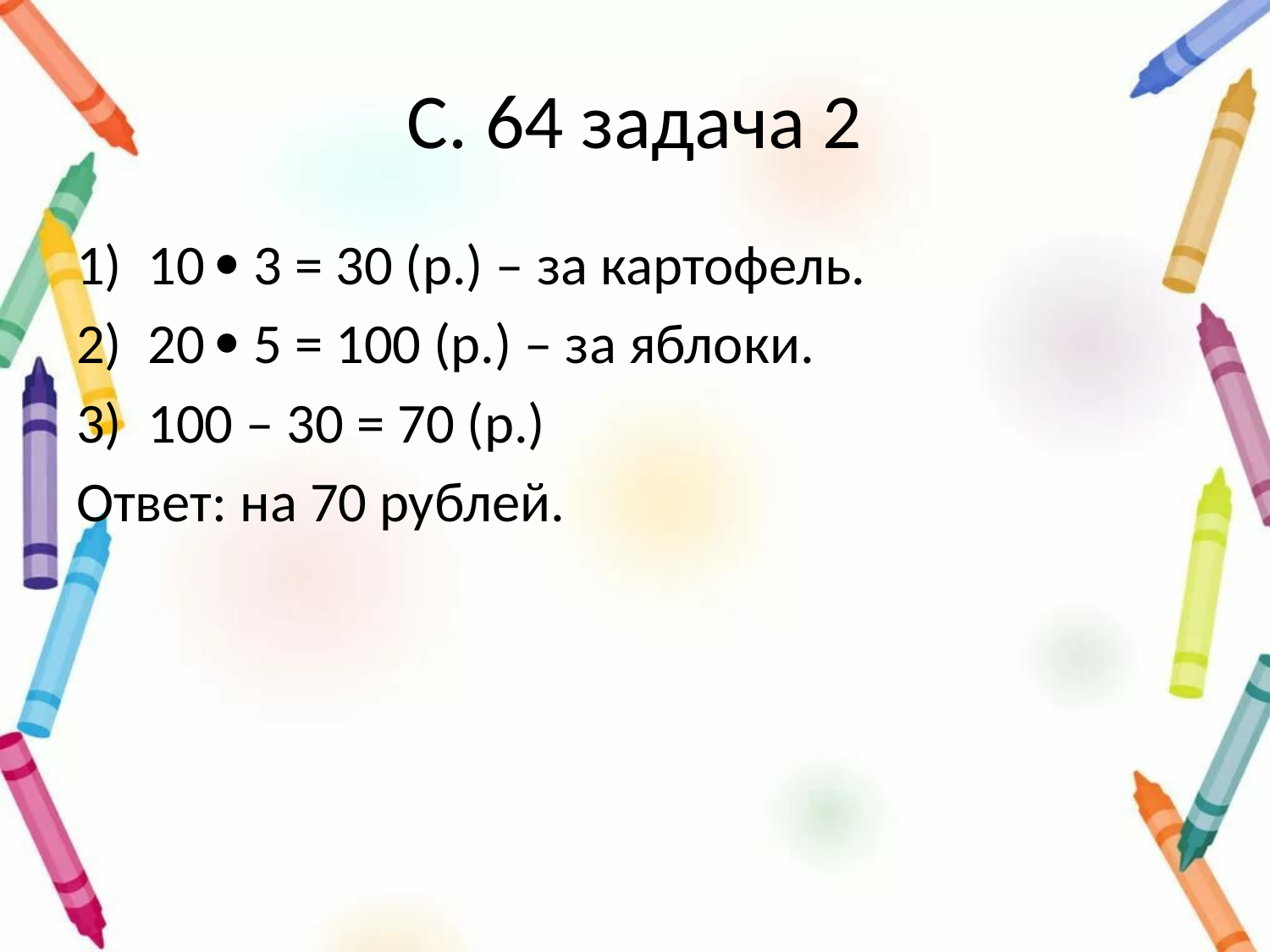

# С. 64 задача 2
10 • 3 = 30 (р.) – за картофель.
20 • 5 = 100 (р.) – за яблоки.
100 – 30 = 70 (р.)
Ответ: на 70 рублей.